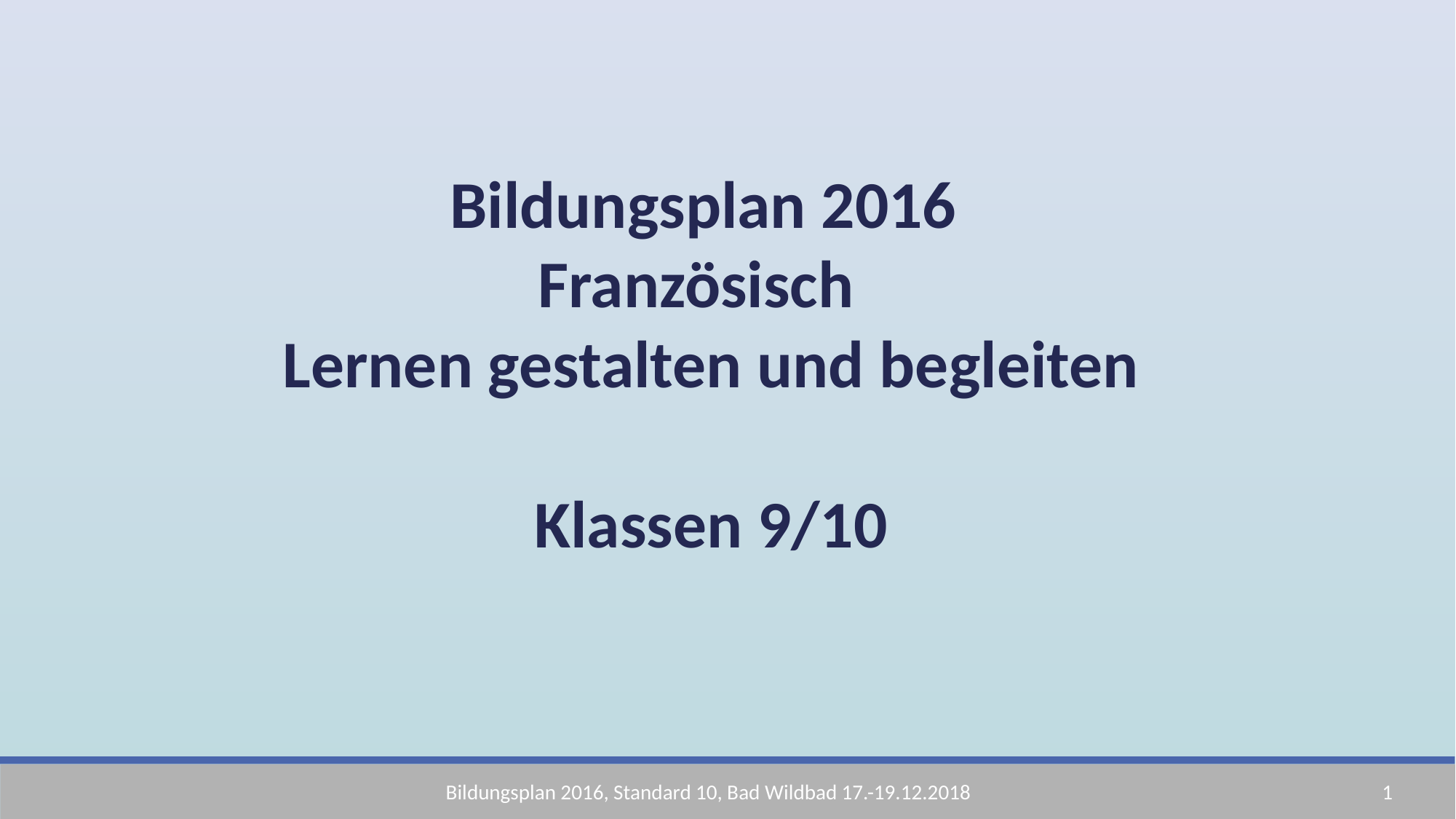

Bildungsplan 2016
Französisch
Lernen gestalten und begleiten

Klassen 9/10